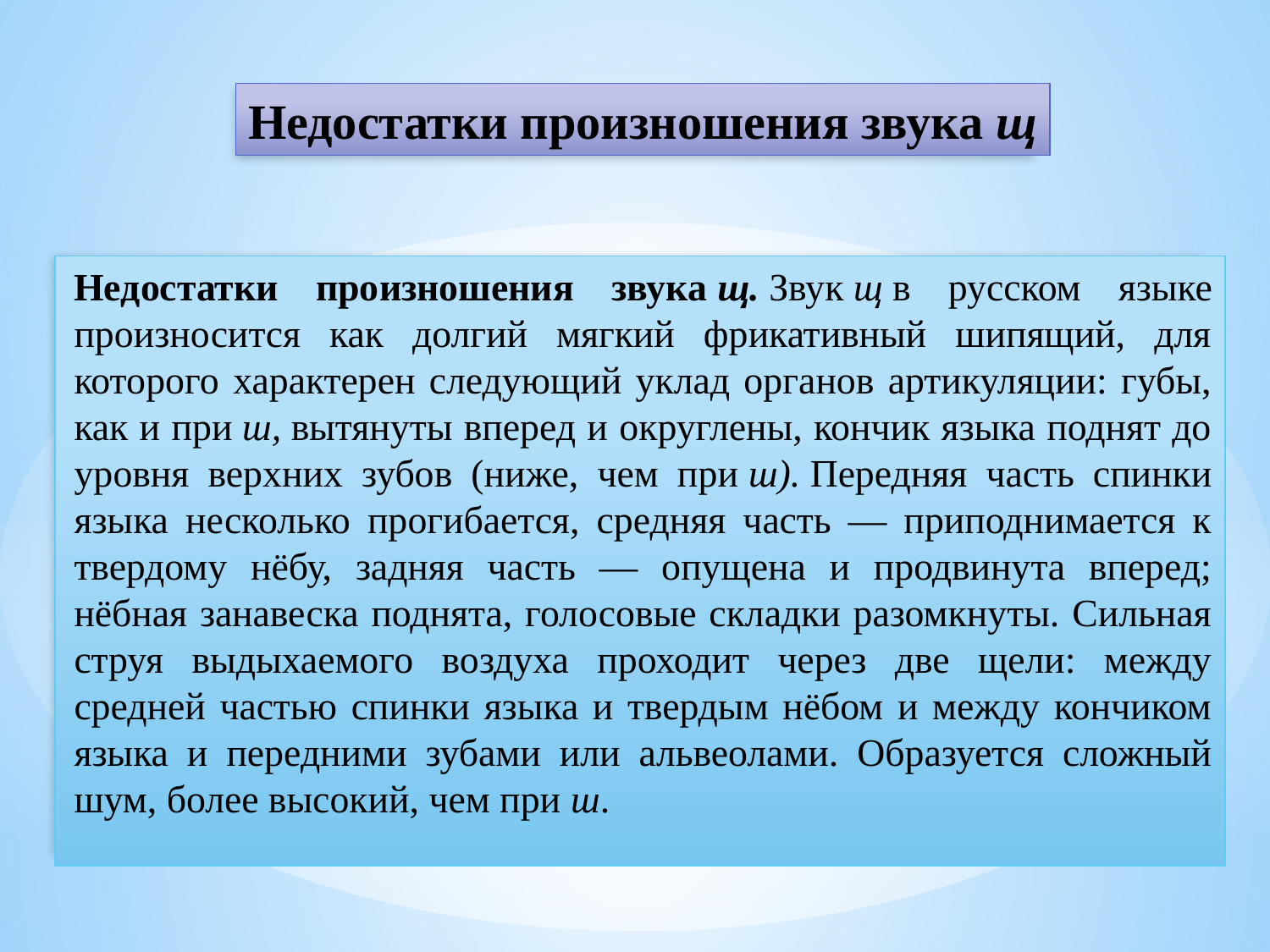

Недостатки произношения звука щ
Недостатки произношения звука щ. Звук щ в русском языке произносится как долгий мягкий фрикативный шипящий, для которого характерен следующий уклад органов артикуляции: губы, как и при ш, вытянуты вперед и округлены, кончик языка поднят до уровня верхних зубов (ниже, чем при ш). Передняя часть спинки языка несколько прогибается, средняя часть — приподнимается к твердому нёбу, задняя часть — опущена и продвинута вперед; нёбная занавеска поднята, голосовые складки разомкнуты. Сильная струя выдыхаемого воздуха проходит через две щели: между средней частью спинки языка и твердым нёбом и между кончиком языка и передними зубами или альвеолами. Образуется сложный шум, более высокий, чем при ш.